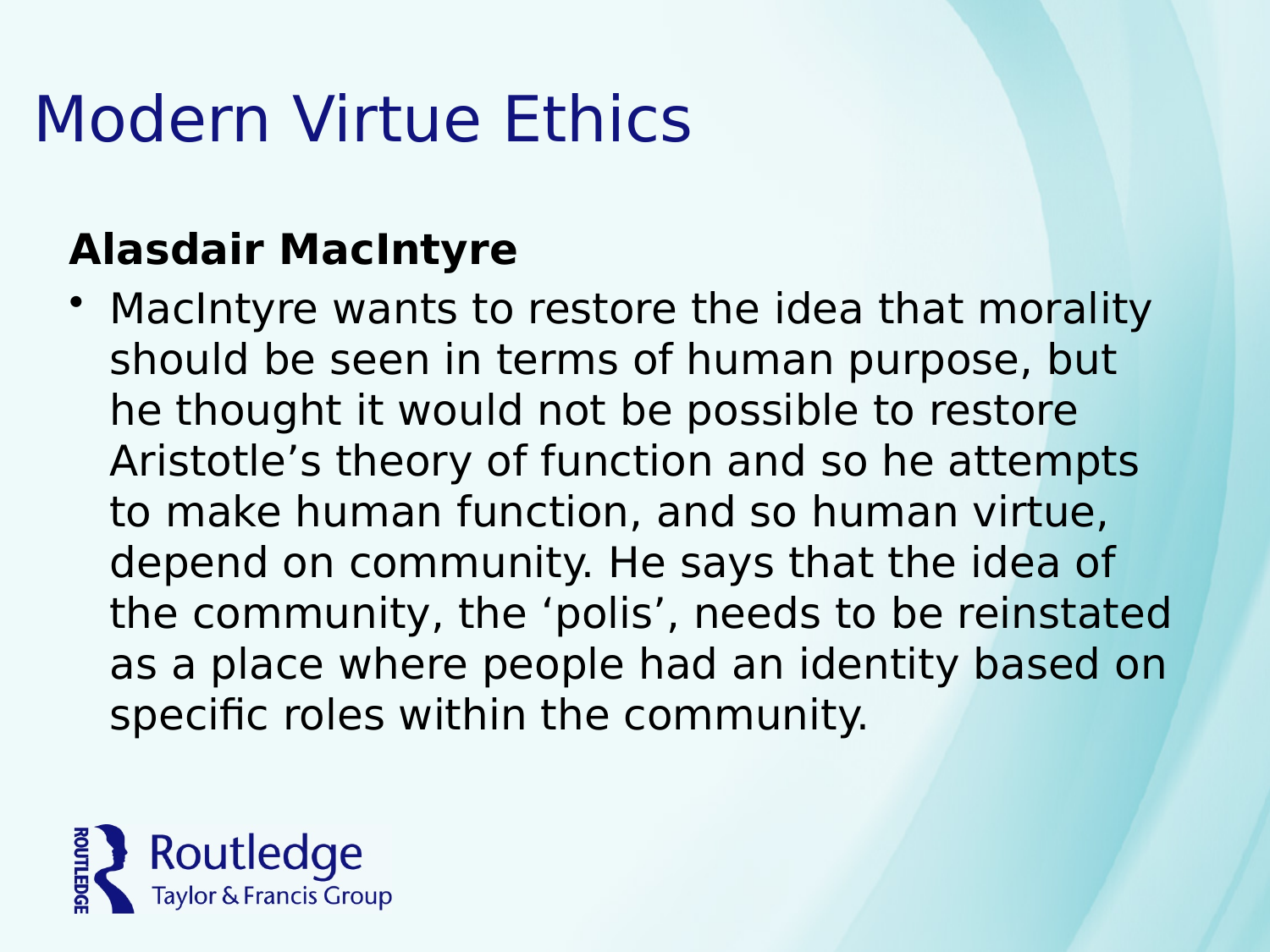

# Modern Virtue Ethics
Alasdair MacIntyre
MacIntyre wants to restore the idea that morality should be seen in terms of human purpose, but he thought it would not be possible to restore Aristotle’s theory of function and so he attempts to make human function, and so human virtue, depend on community. He says that the idea of the community, the ‘polis’, needs to be reinstated as a place where people had an identity based on specific roles within the community.